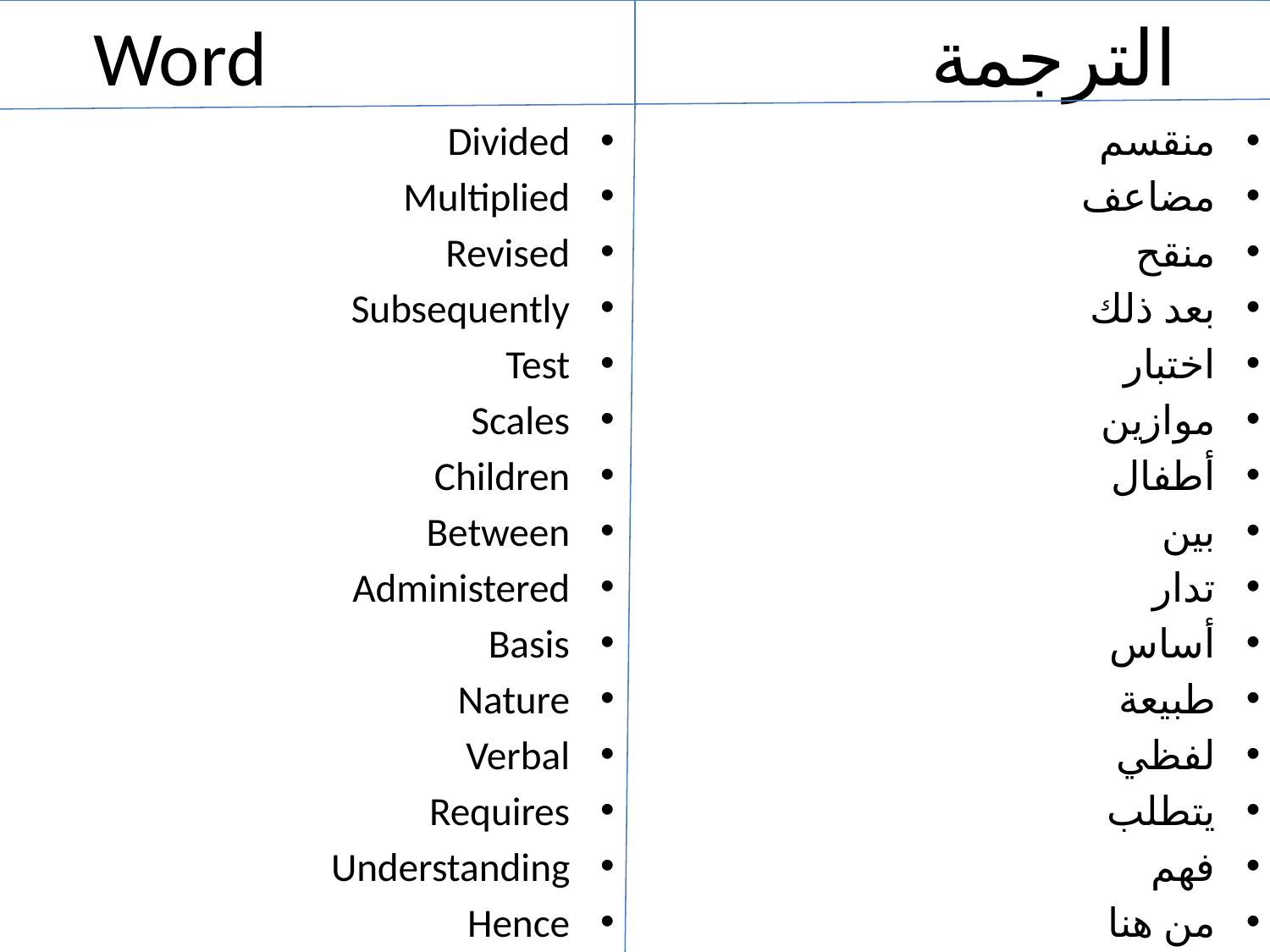

# الترجمة                                 Word
Divided
Multiplied
Revised
Subsequently
Test
Scales
Children
Between
Administered
Basis
Nature
Verbal
Requires
Understanding
Hence
منقسم
مضاعف
منقح
بعد ذلك
اختبار
موازين
أطفال
بين
تدار
أساس
طبيعة
لفظي
يتطلب
فهم
من هنا